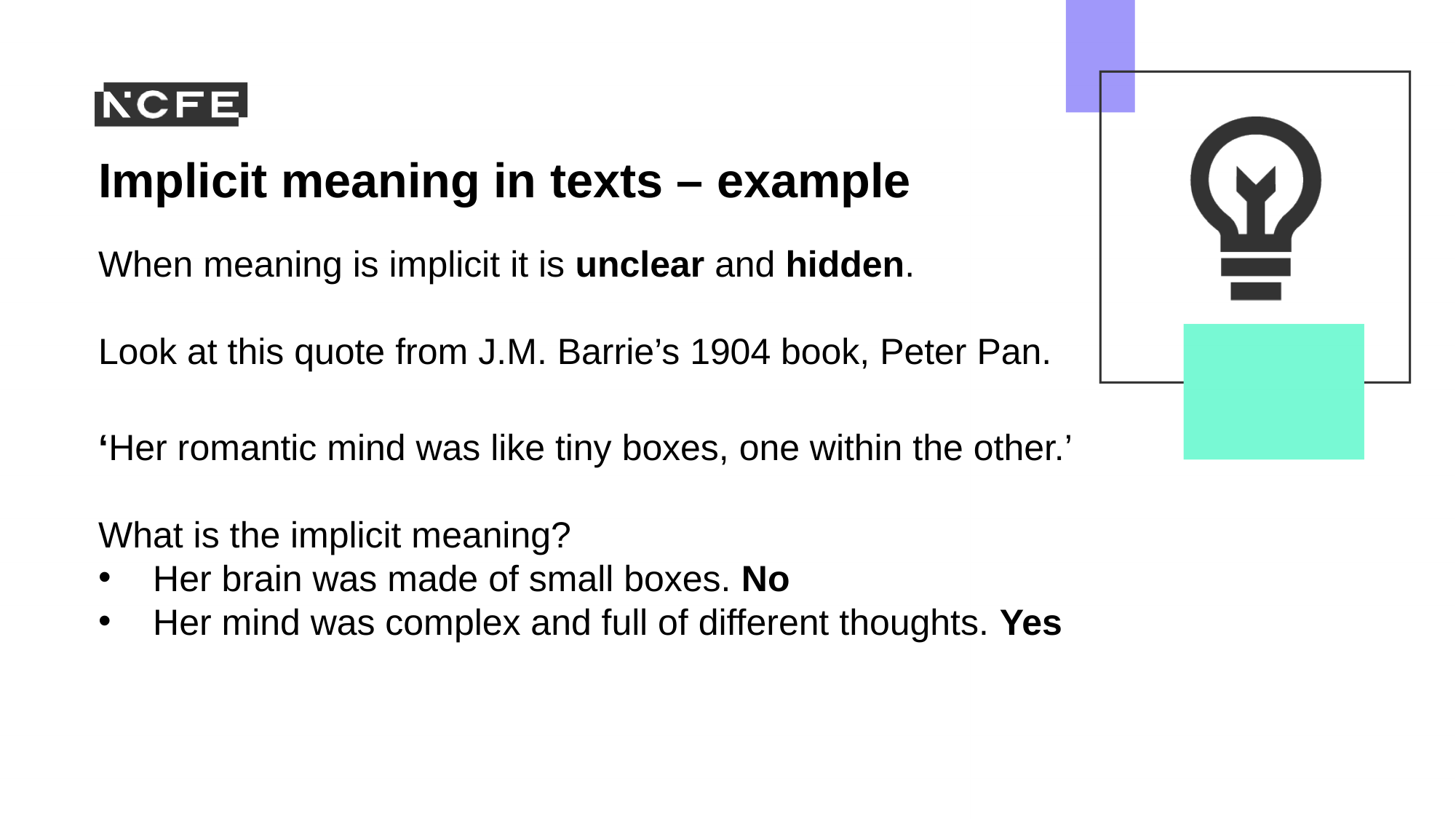

Implicit meaning in texts – example
When meaning is implicit it is unclear and hidden.

Look at this quote from J.M. Barrie’s 1904 book, Peter Pan.
‘Her romantic mind was like tiny boxes, one within the other.’

What is the implicit meaning?
Her brain was made of small boxes. No
Her mind was complex and full of different thoughts. Yes